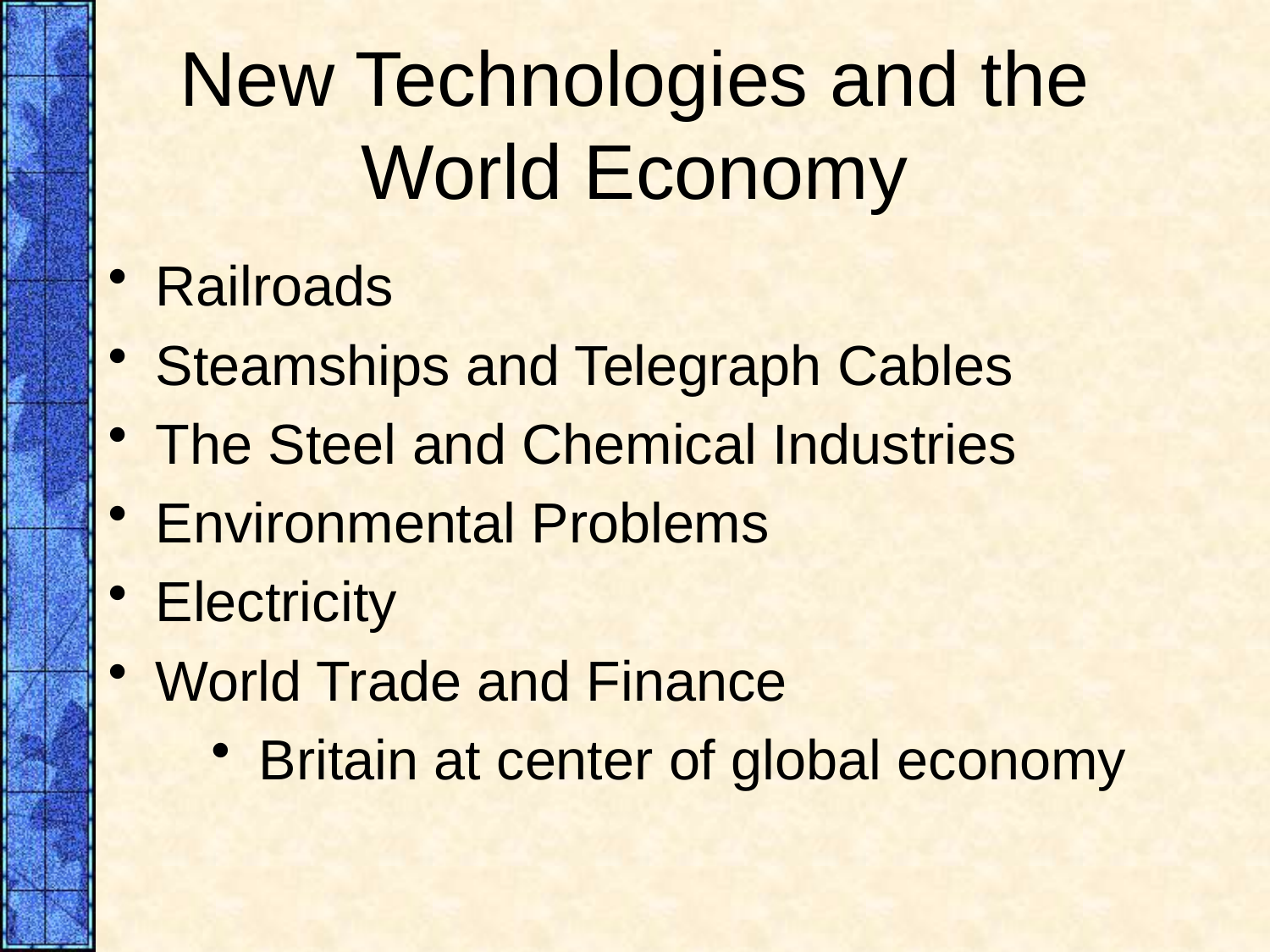

# New Technologies and the World Economy
Railroads
Steamships and Telegraph Cables
The Steel and Chemical Industries
Environmental Problems
Electricity
World Trade and Finance
Britain at center of global economy